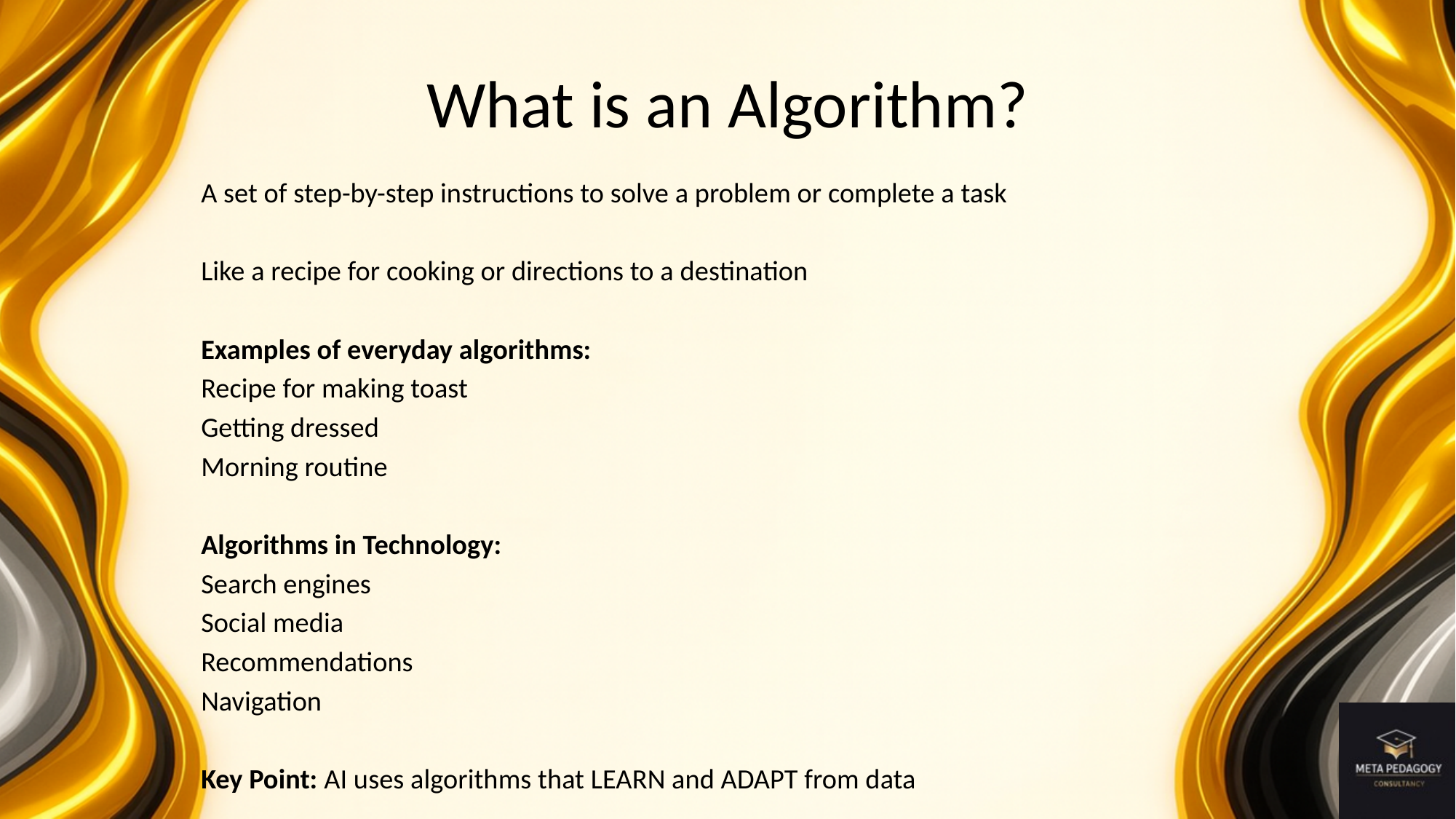

# What is an Algorithm?
A set of step-by-step instructions to solve a problem or complete a task

Like a recipe for cooking or directions to a destination

Examples of everyday algorithms:
Recipe for making toast
Getting dressed
Morning routine

Algorithms in Technology:
Search engines
Social media
Recommendations
Navigation

Key Point: AI uses algorithms that LEARN and ADAPT from data